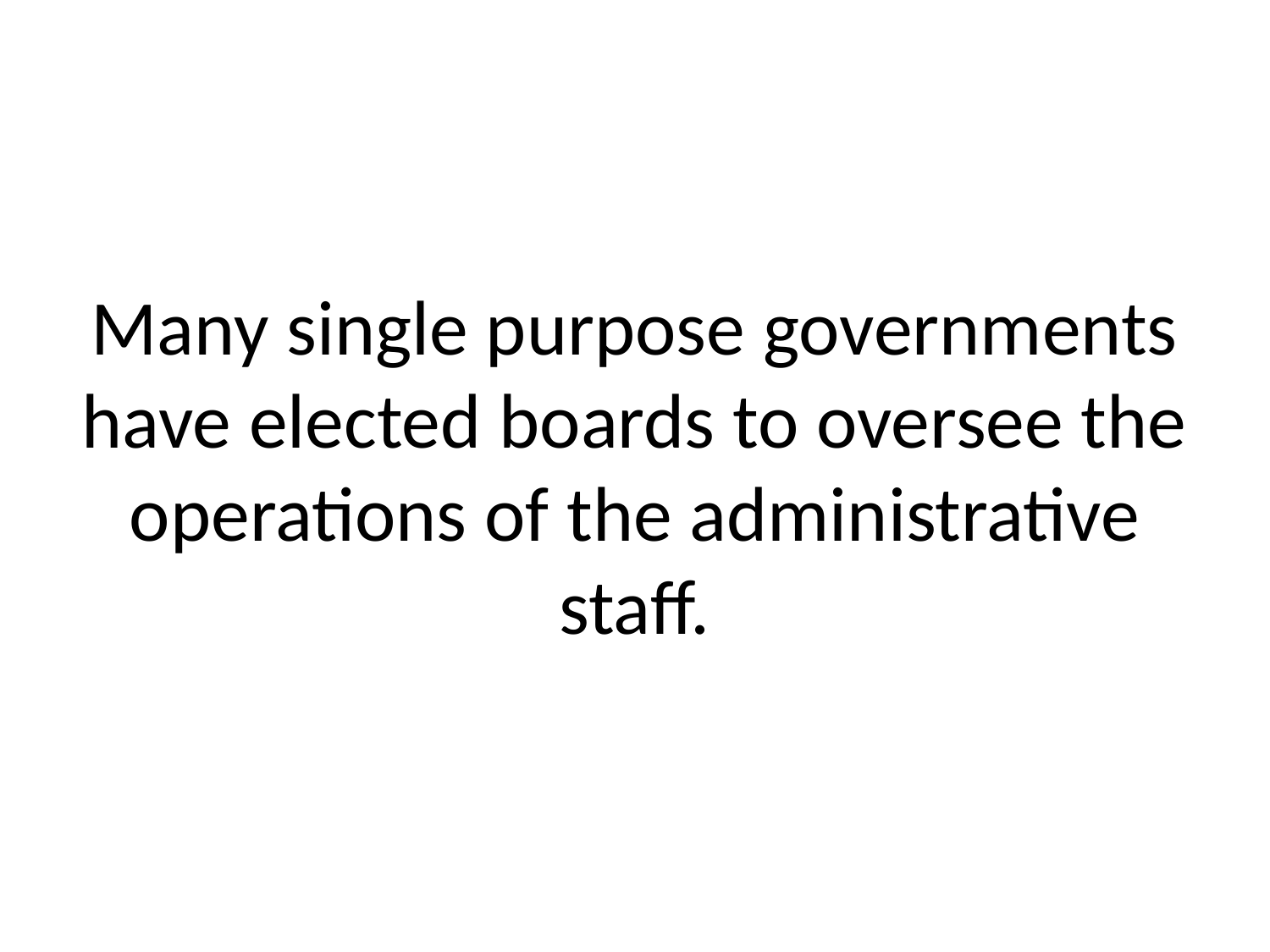

# Many single purpose governments have elected boards to oversee the operations of the administrative staff.